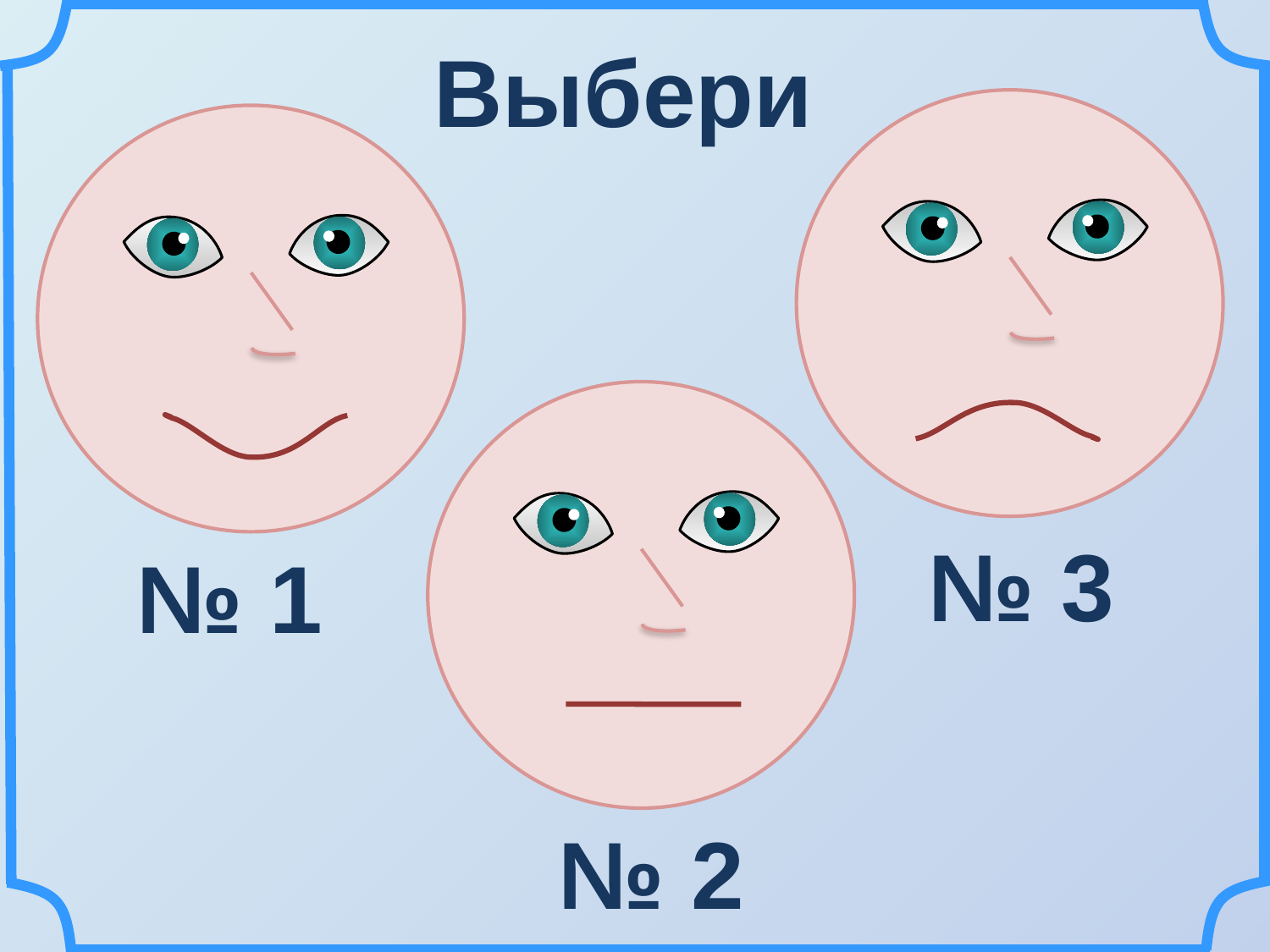

Выбери

№ 3
№ 1
№ 2